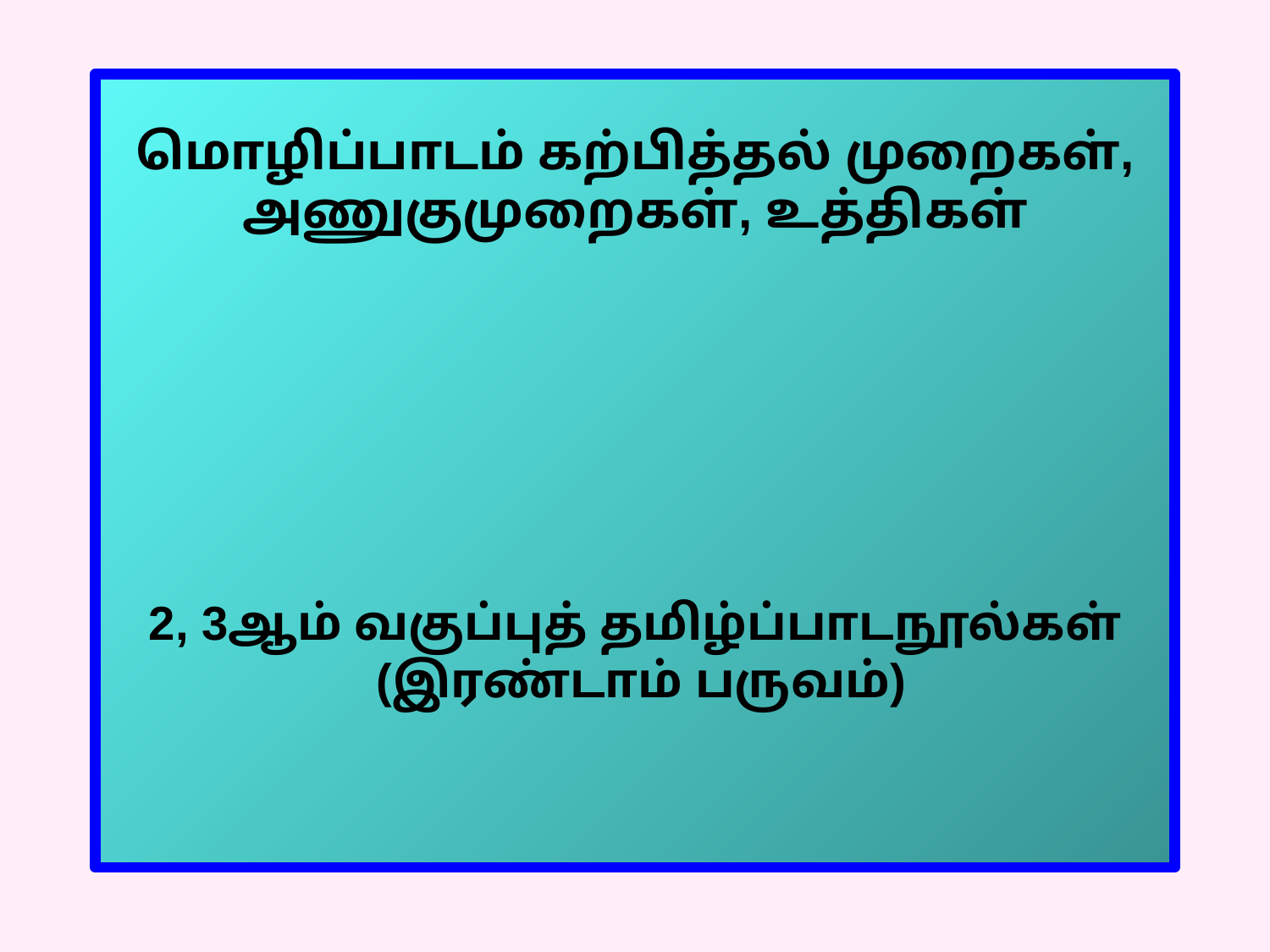

# மொழிப்பாடம் கற்பித்தல் முறைகள், அணுகுமுறைகள், உத்திகள் 2, 3ஆம் வகுப்புத் தமிழ்ப்பாடநூல்கள் (இரண்டாம் பருவம்)